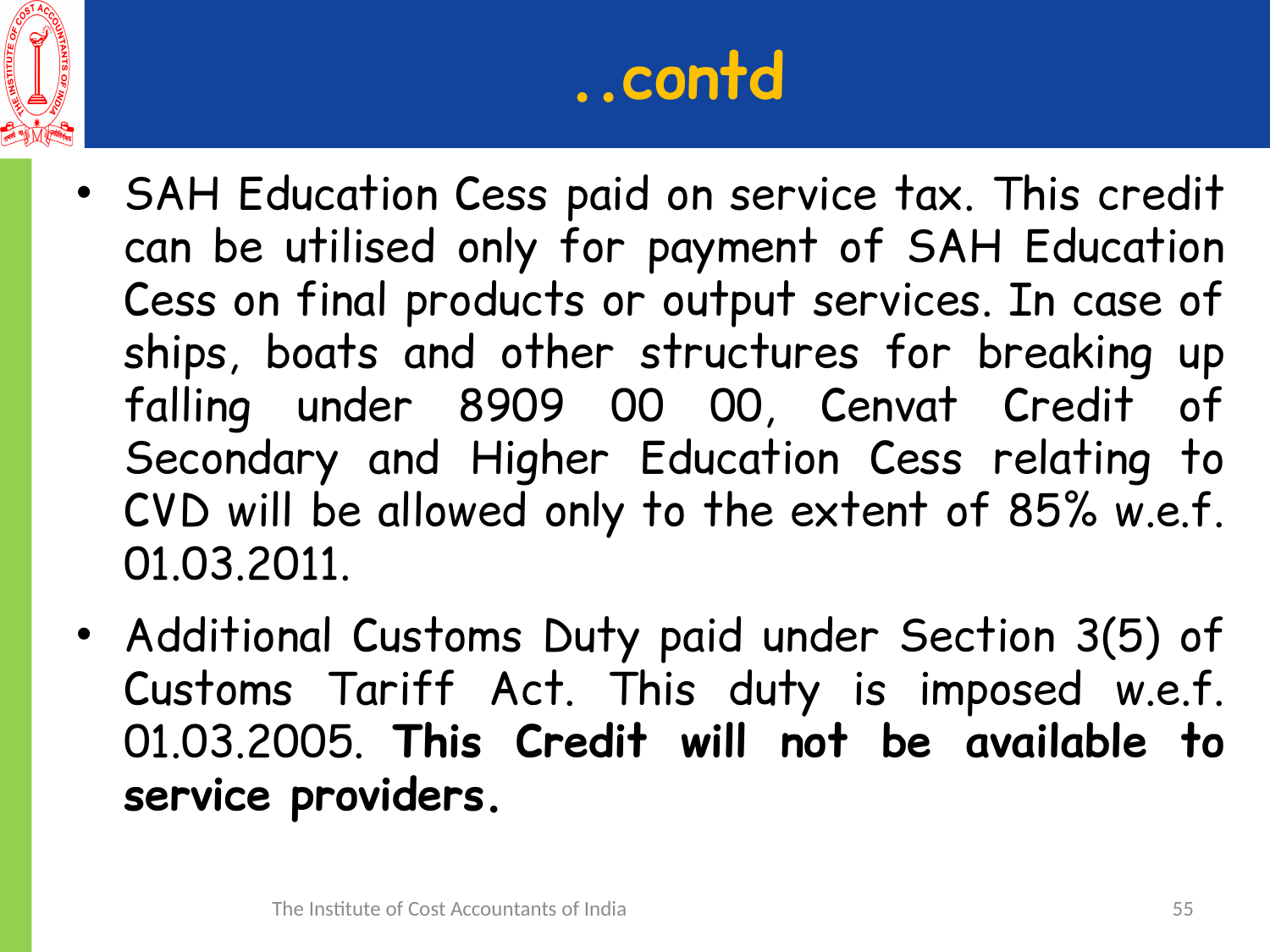

# ..contd
SAH Education Cess paid on service tax. This credit can be utilised only for payment of SAH Education Cess on final products or output services. In case of ships, boats and other structures for breaking up falling under 8909 00 00, Cenvat Credit of Secondary and Higher Education Cess relating to CVD will be allowed only to the extent of 85% w.e.f. 01.03.2011.
Additional Customs Duty paid under Section 3(5) of Customs Tariff Act. This duty is imposed w.e.f. 01.03.2005. This Credit will not be available to service providers.

The Institute of Cost Accountants of India
55